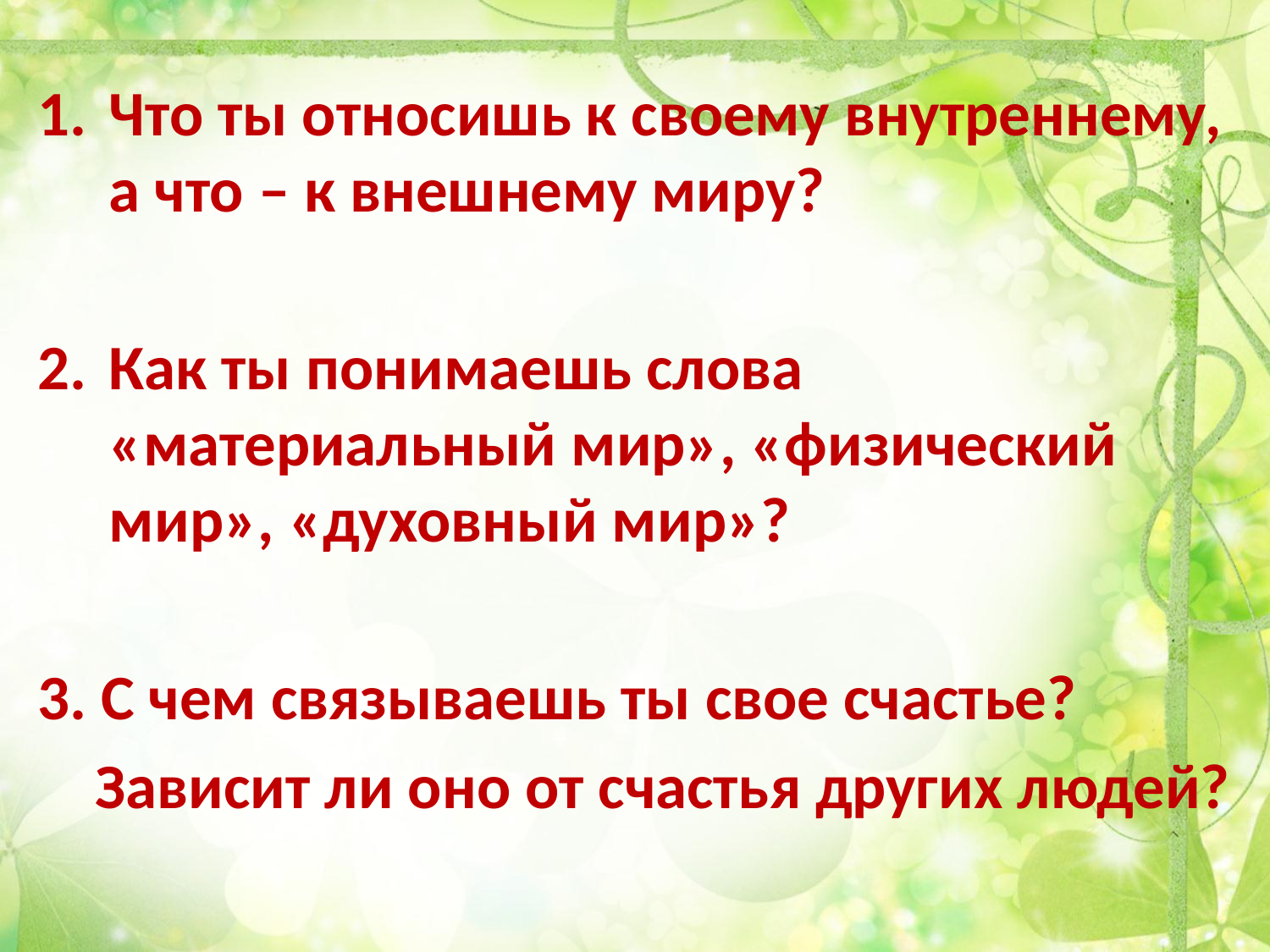

Что ты относишь к своему внутреннему, а что – к внешнему миру?

Как ты понимаешь слова «материальный мир», «физический мир», «духовный мир»?

3. С чем связываешь ты свое счастье?
    Зависит ли оно от счастья других людей?